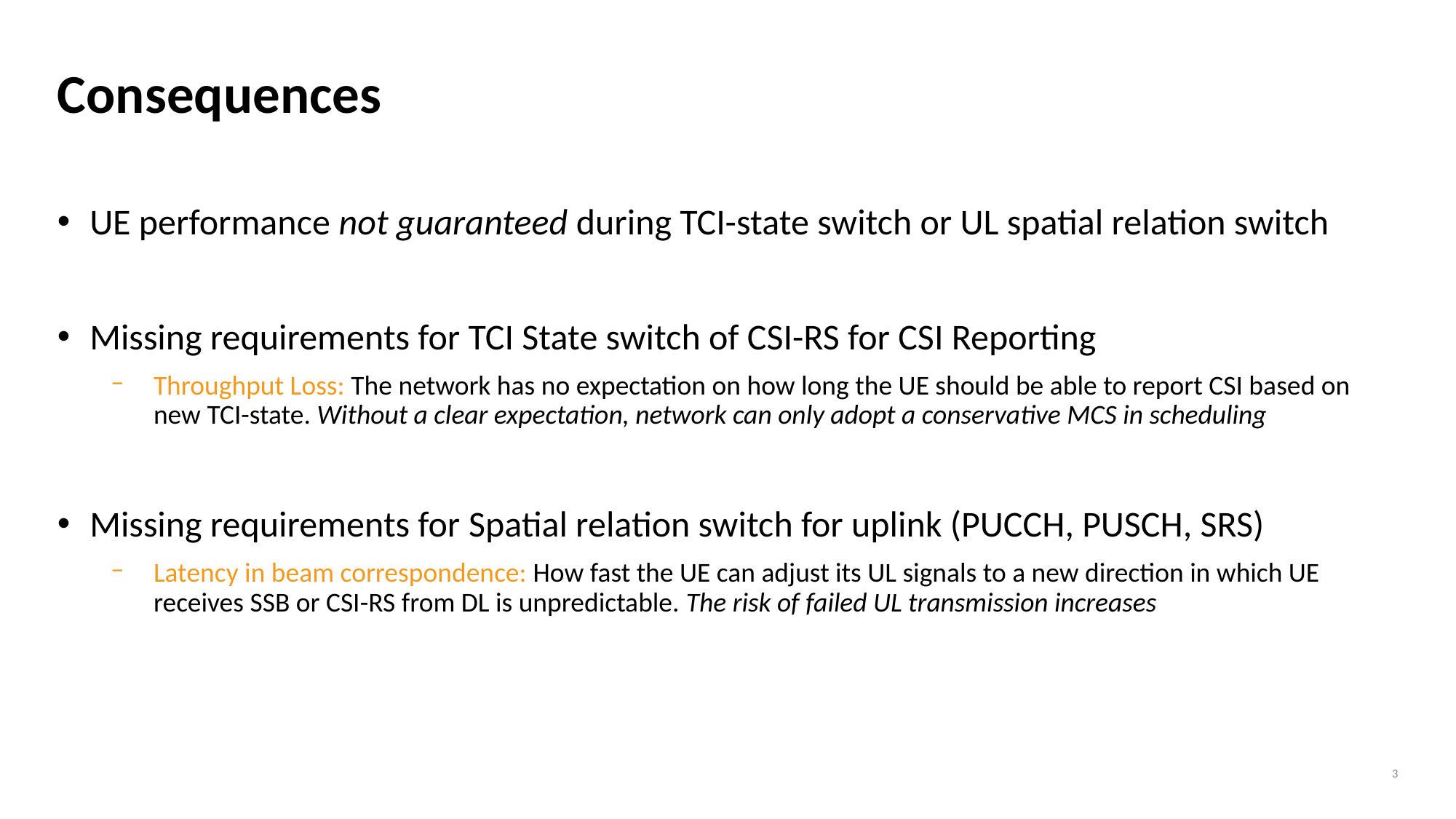

# Consequences
UE performance not guaranteed during TCI-state switch or UL spatial relation switch

Missing requirements for TCI State switch of CSI-RS for CSI Reporting
Throughput Loss: The network has no expectation on how long the UE should be able to report CSI based on new TCI-state. Without a clear expectation, network can only adopt a conservative MCS in scheduling

Missing requirements for Spatial relation switch for uplink (PUCCH, PUSCH, SRS)
Latency in beam correspondence: How fast the UE can adjust its UL signals to a new direction in which UE receives SSB or CSI-RS from DL is unpredictable. The risk of failed UL transmission increases

3